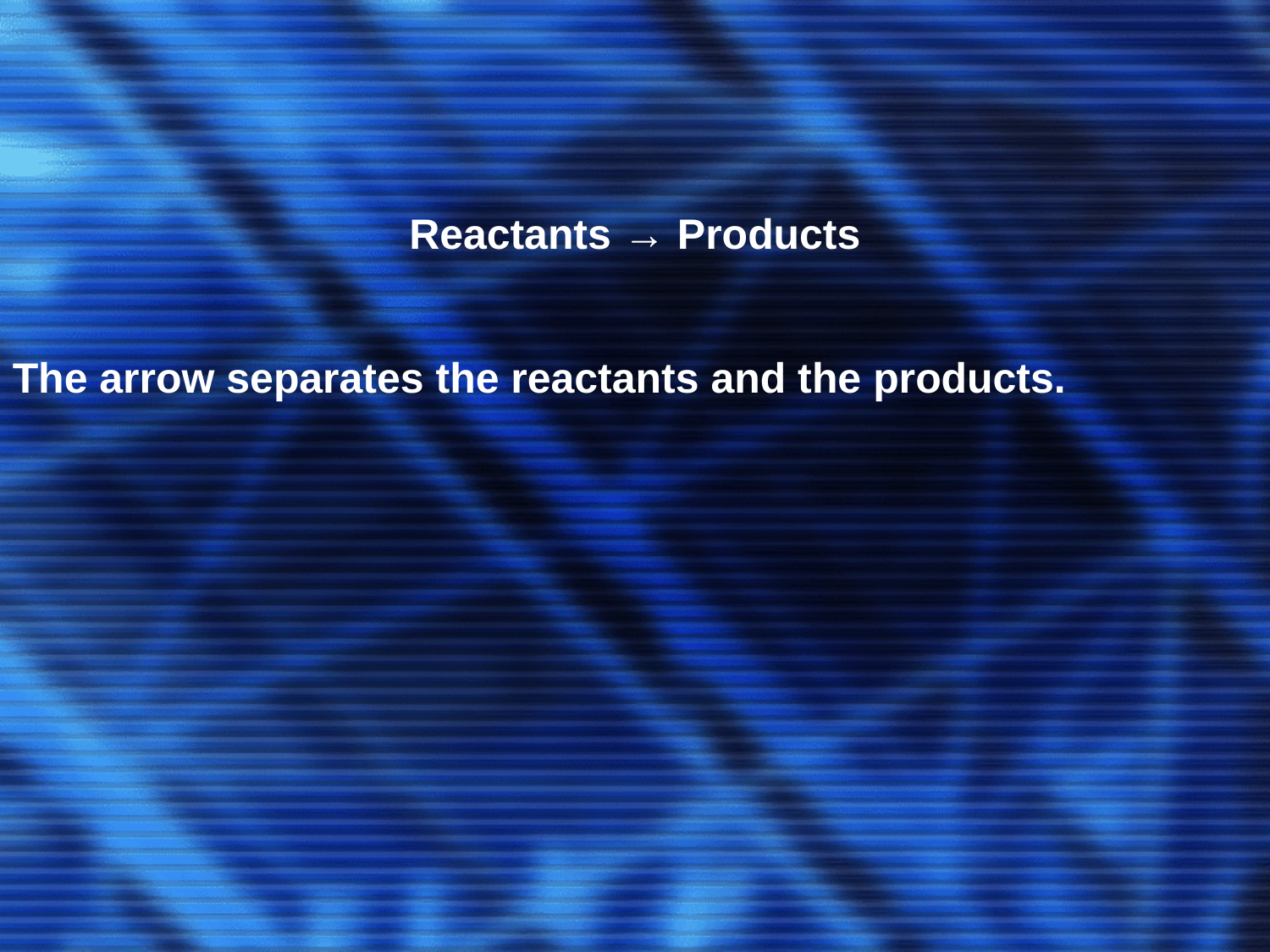

Reactants → Products

The arrow separates the reactants and the products.